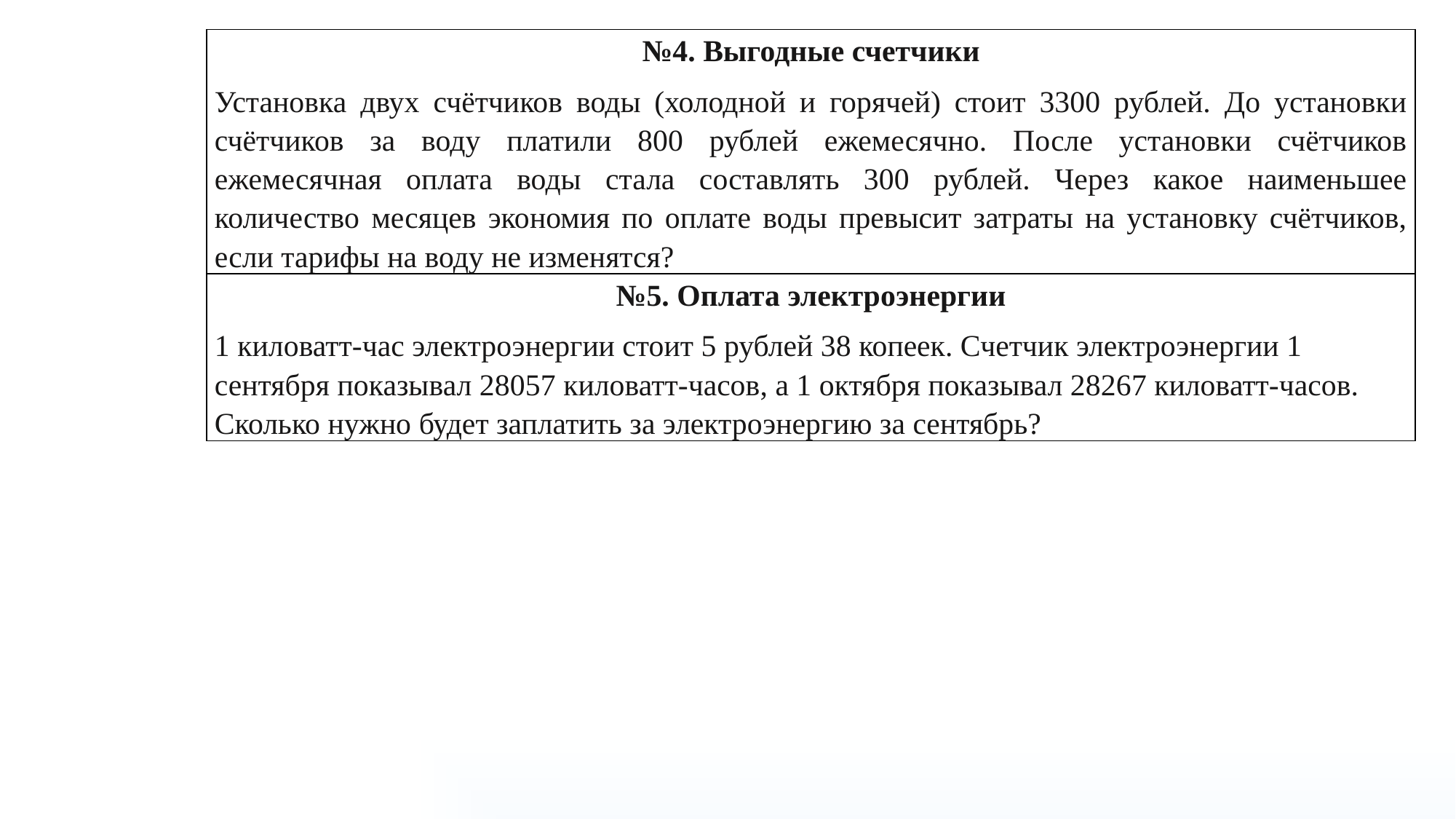

| №4. Выгодные счетчики Установка двух счётчиков воды (холодной и горячей) стоит 3300 рублей. До установки счётчиков за воду платили 800 рублей ежемесячно. После установки счётчиков ежемесячная оплата воды стала составлять 300 рублей. Через какое наименьшее количество месяцев экономия по оплате воды превысит затраты на установку счётчиков, если тарифы на воду не изменятся? |
| --- |
| №5. Оплата электроэнергии 1 киловатт-час электроэнергии стоит 5 рублей 38 копеек. Счетчик электроэнергии 1 сентября показывал 28057 киловатт-часов, а 1 октября показывал 28267 киловатт-часов. Сколько нужно будет заплатить за электроэнергию за сентябрь? |